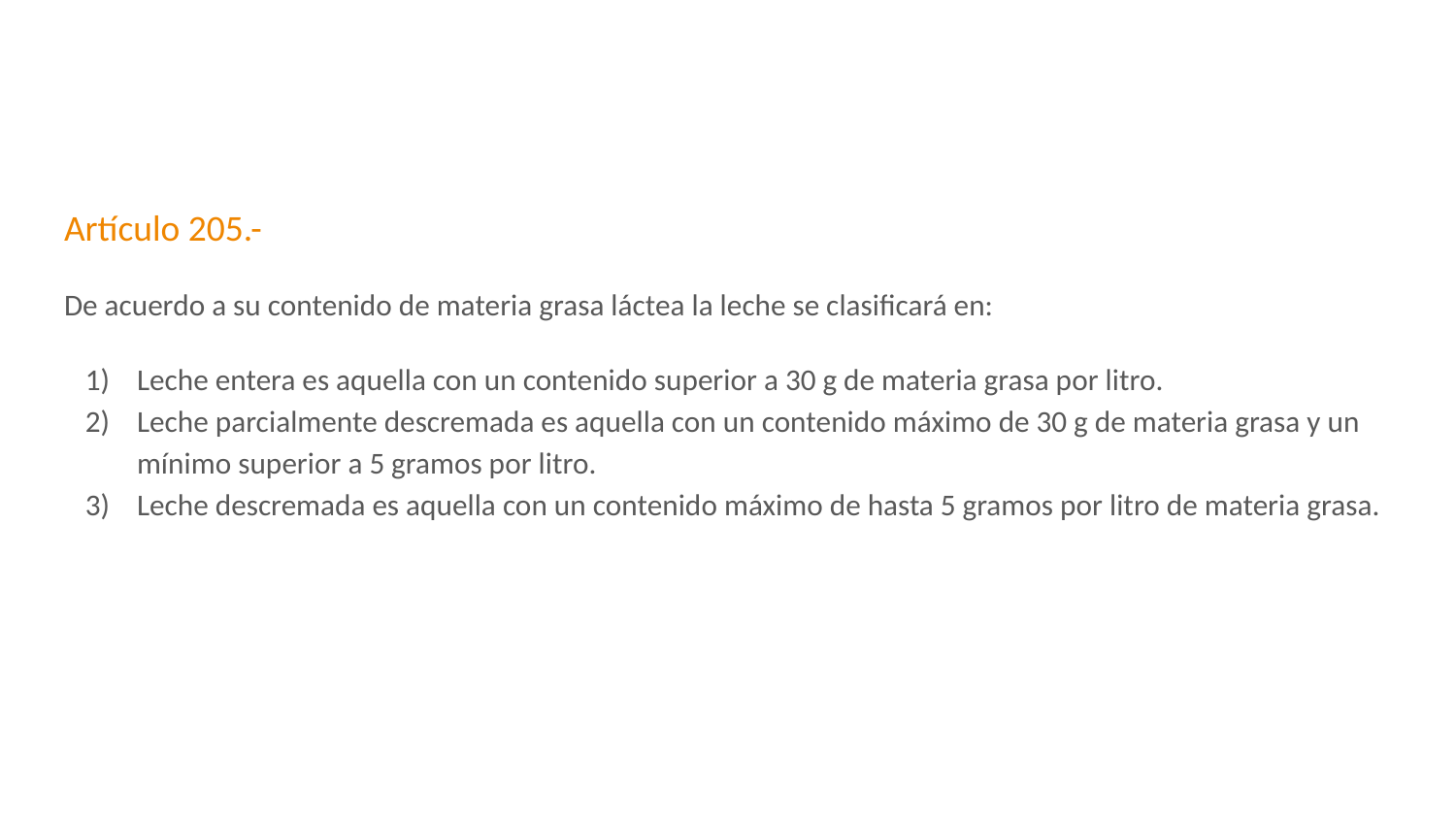

Artículo 205.-
De acuerdo a su contenido de materia grasa láctea la leche se clasificará en:
Leche entera es aquella con un contenido superior a 30 g de materia grasa por litro.
Leche parcialmente descremada es aquella con un contenido máximo de 30 g de materia grasa y un mínimo superior a 5 gramos por litro.
Leche descremada es aquella con un contenido máximo de hasta 5 gramos por litro de materia grasa.